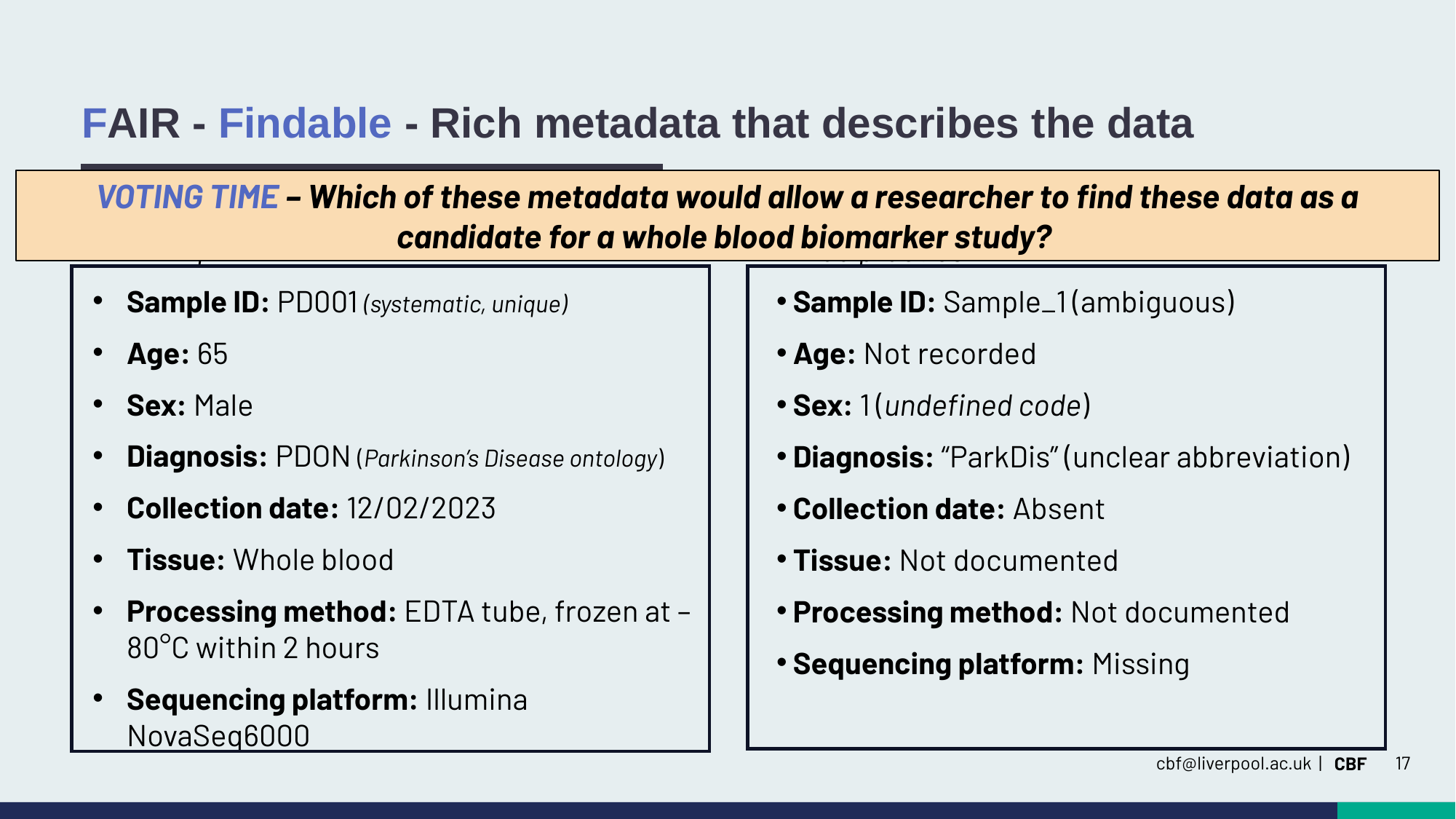

# FAIR - Findable - Rich metadata that describes the data

VOTING TIME – Which of these metadata would allow a researcher to find these data as a candidate for a whole blood biomarker study?
✔️ Good practice
Sample ID: PD001 (systematic, unique)
Age: 65
Sex: Male
Diagnosis: PDON (Parkinson’s Disease ontology)
Collection date: 12/02/2023
Tissue: Whole blood
Processing method: EDTA tube, frozen at –80°C within 2 hours
Sequencing platform: Illumina NovaSeq6000
❌ Bad practice
 Sample ID: Sample_1 (ambiguous)
 Age: Not recorded
 Sex: 1 (undefined code)
 Diagnosis: “ParkDis” (unclear abbreviation)
 Collection date: Absent
 Tissue: Not documented
 Processing method: Not documented
 Sequencing platform: Missing

17
CBF